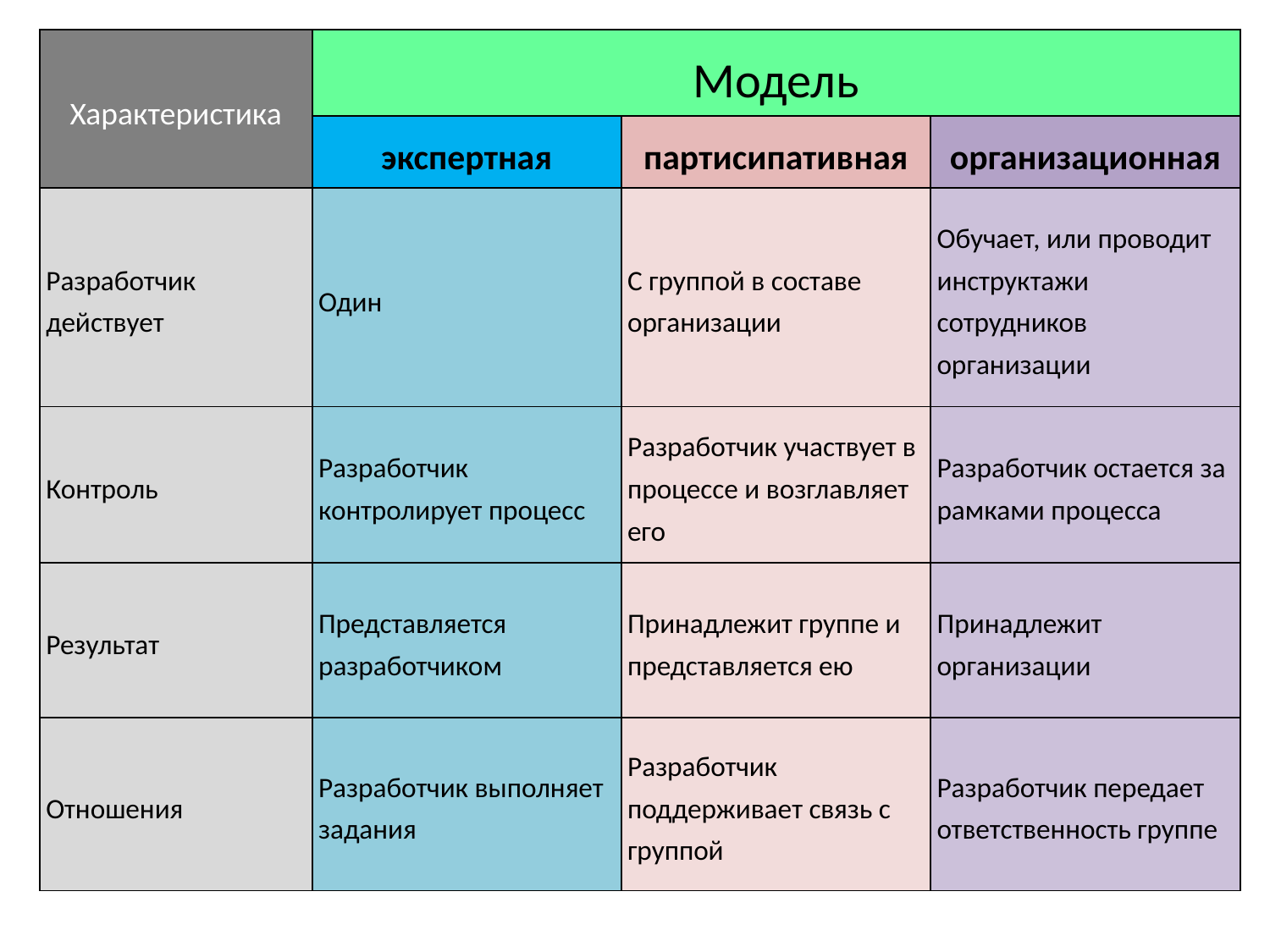

| Характеристика | Модель |  |  |
| --- | --- | --- | --- |
|  | экспертная | партисипативная | организационная |
| Разработчик действует | Один | С группой в составе организации | Обучает, или проводит инструктажи сотрудников организации |
| Контроль | Разработчик контролирует процесс | Разработчик участвует в процессе и возглавляет его | Разработчик остается за рамками процесса |
| Результат | Представляется разработчиком | Принадлежит группе и представляется ею | Принадлежит организации |
| Отношения | Разработчик выполняет задания | Разработчик поддерживает связь с группой | Разработчик передает ответственность группе |
# Три модели составления сценариев